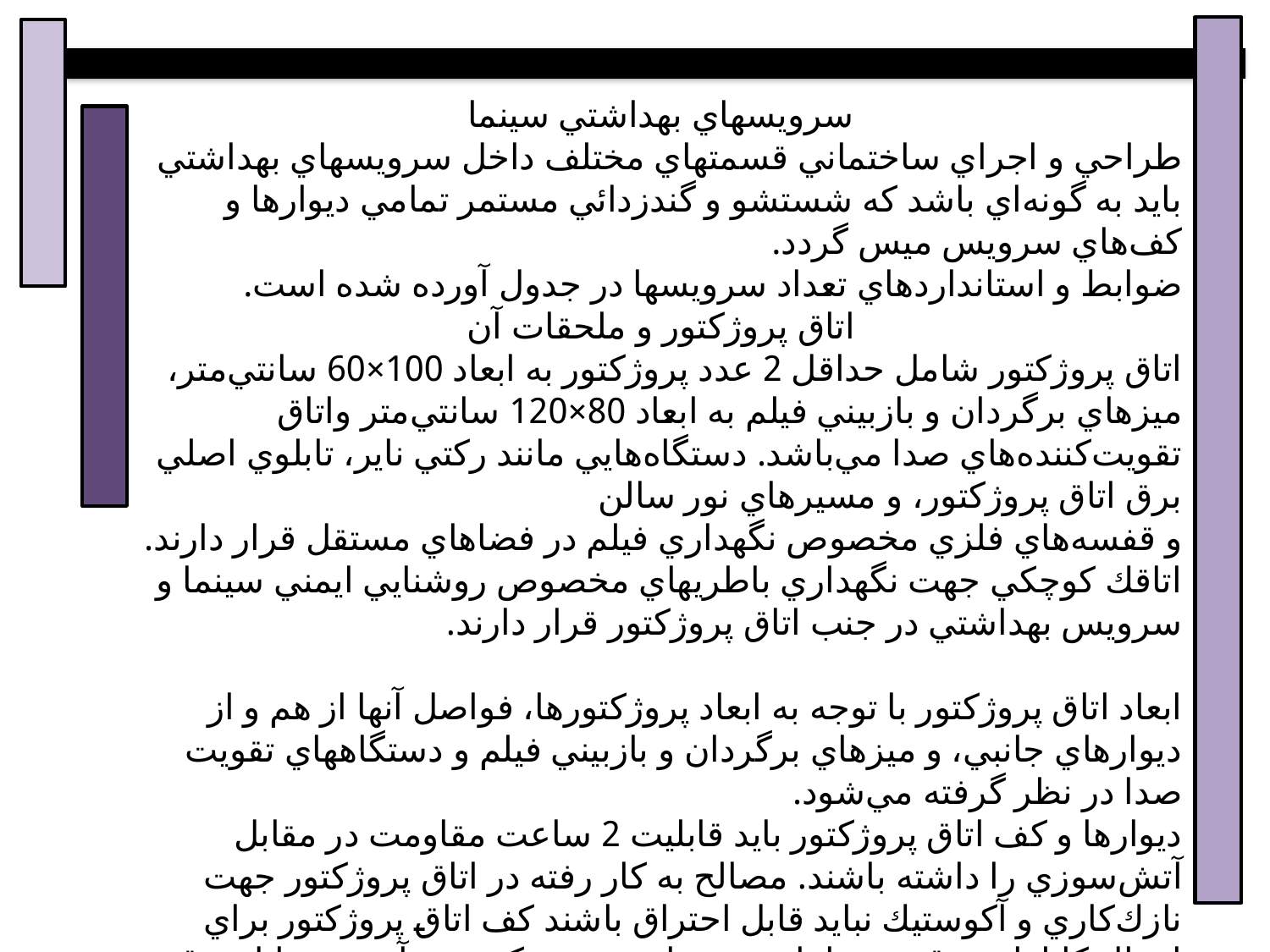

سرويسهاي بهداشتي سينما
طراحي و اجراي ساختماني قسمتهاي مختلف داخل سرويسهاي بهداشتي بايد به گونه‌اي باشد كه شستشو و گندزدائي مستمر تمامي ديوارها و كف‌هاي سرويس ميس گردد.
ضوابط و استانداردهاي تعداد سرويسها در جدول آورده شده است.
اتاق پروژكتور و ملحقات آن
اتاق پروژكتور شامل حداقل 2 عدد پروژكتور به ابعاد 100×60 سانتي‌متر، ميزهاي برگردان و بازبيني فيلم به ابعاد 80×120 سانتي‌متر واتاق تقويت‌كننده‌هاي صدا مي‌باشد. دستگاه‌هايي مانند ركتي ناير، تابلوي اصلي برق اتاق پروژكتور، و مسيرهاي نور سالن
و قفسه‌هاي فلزي مخصوص نگهداري فيلم در فضاهاي مستقل قرار دارند.
اتاقك كوچكي جهت نگهداري باطريهاي مخصوص روشنايي ايمني سينما و سرويس بهداشتي در جنب اتاق پروژكتور قرار دارند.

ابعاد اتاق پروژكتور با توجه به ابعاد پروژكتورها، فواصل آنها از هم و از ديوارهاي جانبي، و ميزهاي برگردان و بازبيني فيلم و دستگاههاي تقويت صدا در نظر گرفته مي‌شود.
ديوارها و كف اتاق پروژكتور بايد قابليت 2 ساعت مقاومت در مقابل آتش‌سوزي را داشته باشند. مصالح به كار رفته در اتاق پروژكتور جهت نازك‌كاري و آكوستيك نبايد قابل احتراق باشند كف اتاق پروژكتور براي انتقال كابلهاي برق و صدا بايد دو جداره بوده و كفپوش آن در مقابل برق عايق باشد.جود شير يا كبسول آتش‌نشاني در نزديك اتاق پروژكتور نيز توصيه مي‌گردد.